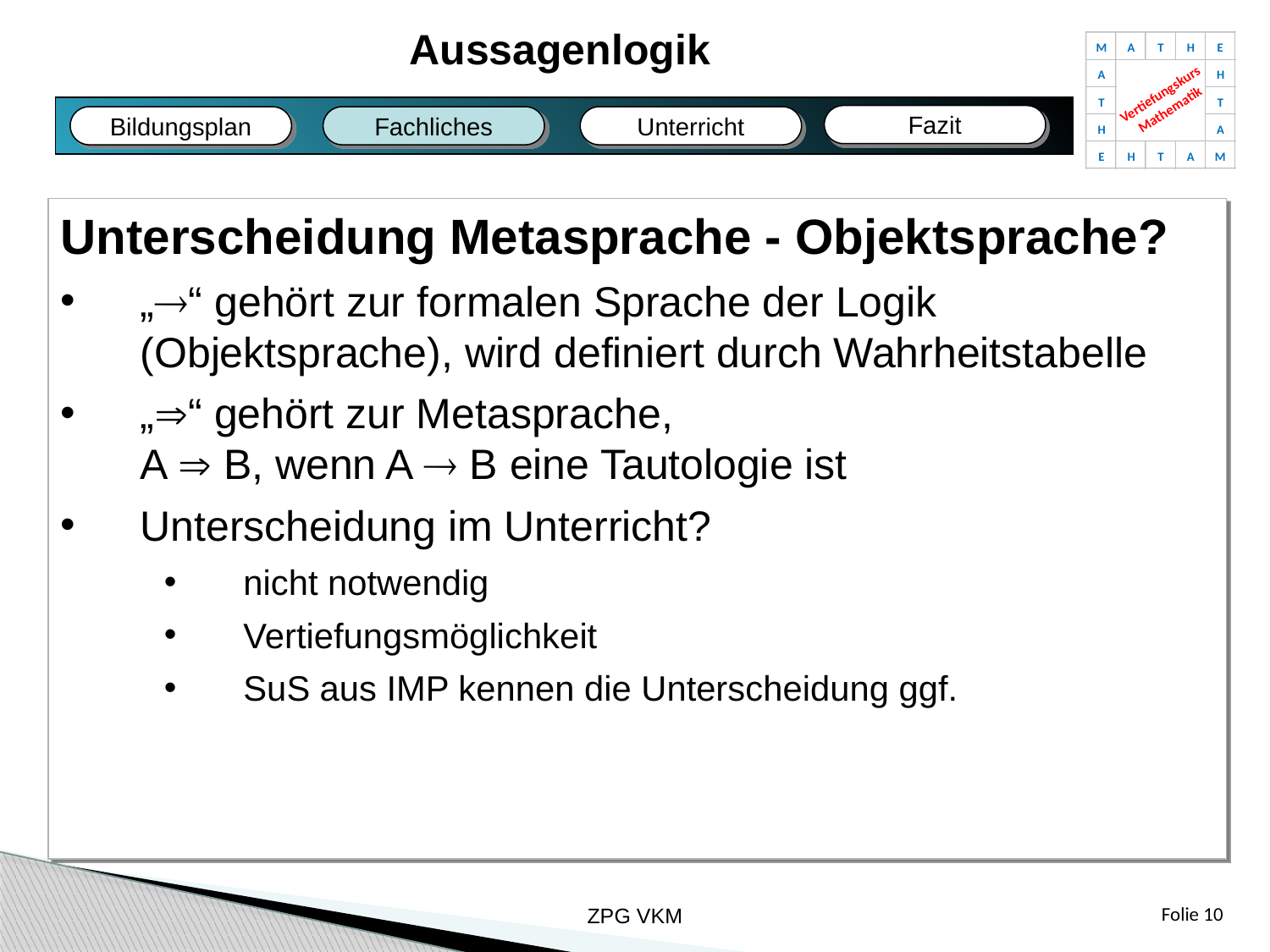

Aussagenlogik

M
A
T
H
E

A
H
Vertiefungskurs
Mathematik

T
T

H
A

E
H
T
A
M

Fazit
Fachliches
Bildungsplan
Unterricht
Fazit
Bildungsplan
Fachliches
Unterricht
Unterscheidung Metasprache - Objektsprache?
„→“ gehört zur formalen Sprache der Logik
(Objektsprache), wird definiert durch Wahrheitstabelle
„⇒“ gehört zur Metasprache,
A ⇒ B, wenn A → B eine Tautologie ist
Unterscheidung im Unterricht?
nicht notwendig
Vertiefungsmöglichkeit
SuS aus IMP kennen die Unterscheidung ggf.

ZPG VKM
Folie 10